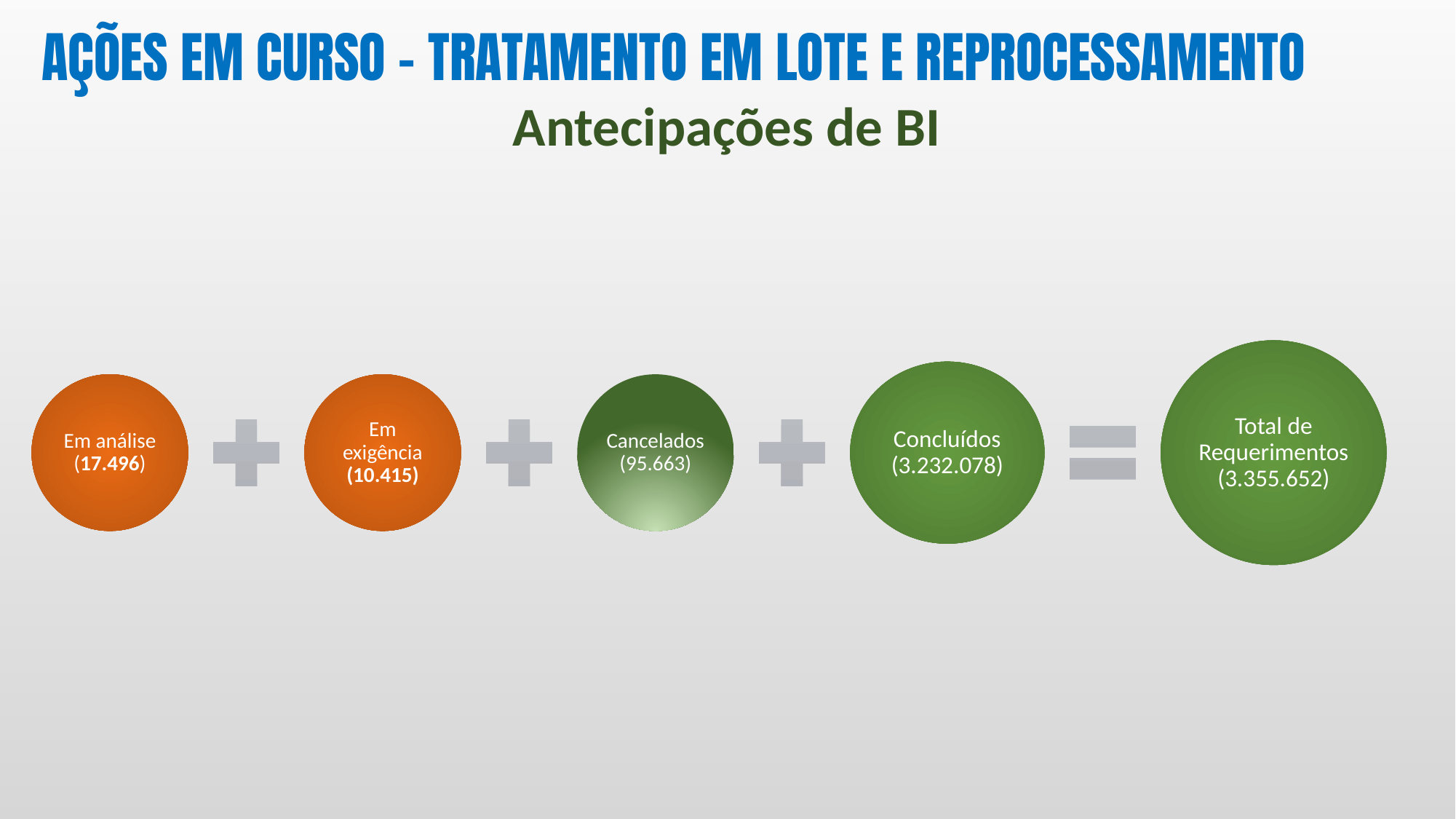

AÇÕES EM CURSO – TRATAMENTO EM LOTE E REPROCESSAMENTO
Antecipações de BI

Em análise (17.496)

Em exigência (10.415)

Cancelados (95.663)

Concluídos (3.232.078)

Total de Requerimentos (3.355.652)